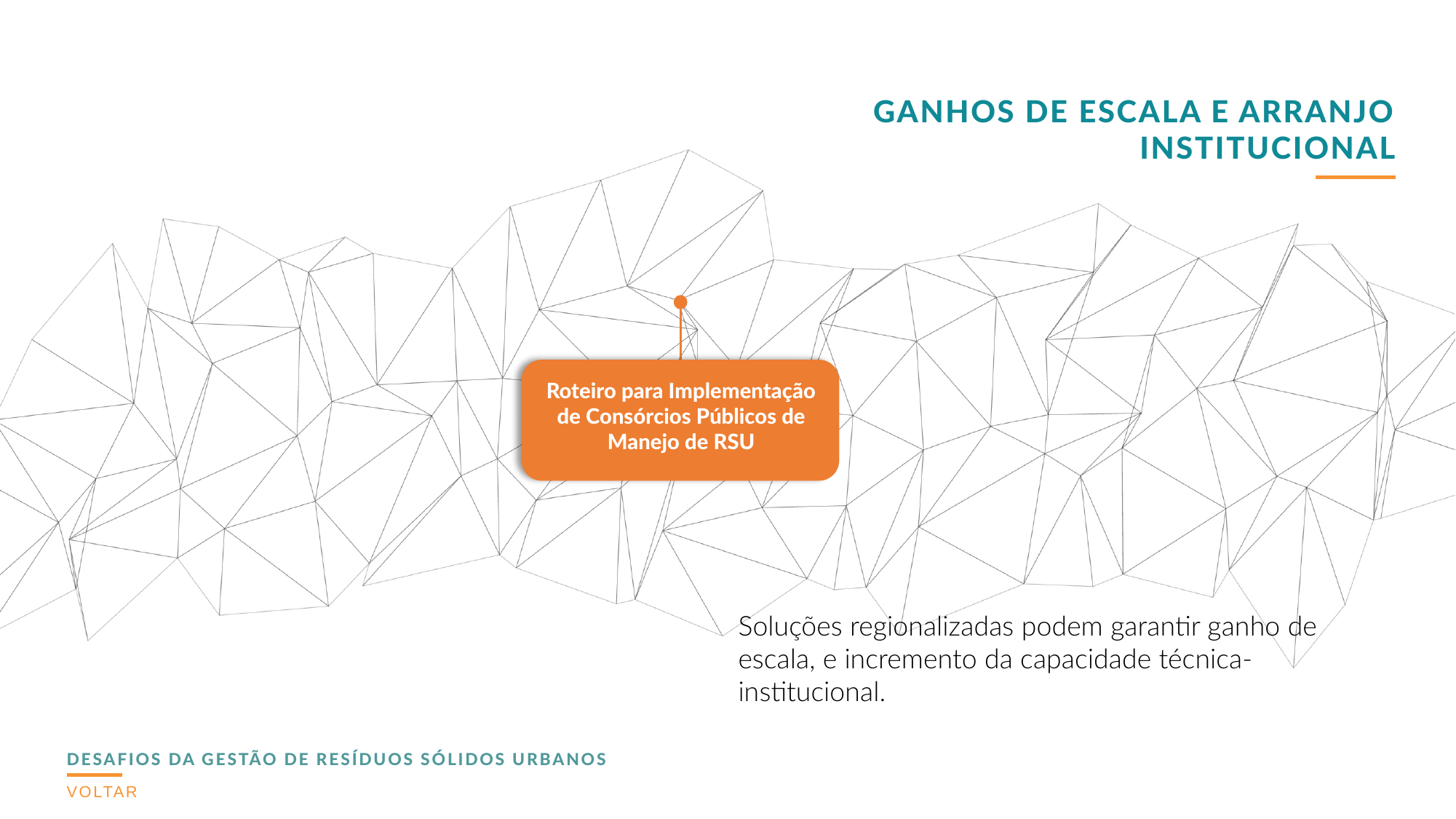

GANHOS DE ESCALA E ARRANJO INSTITUCIONAL

Roteiro para Implementação de Consórcios Públicos de Manejo de RSU
Soluções regionalizadas podem garantir ganho de escala, e incremento da capacidade técnica-institucional.
DESAFIOS DA GESTÃO DE RESÍDUOS SÓLIDOS URBANOS
VOLTAR